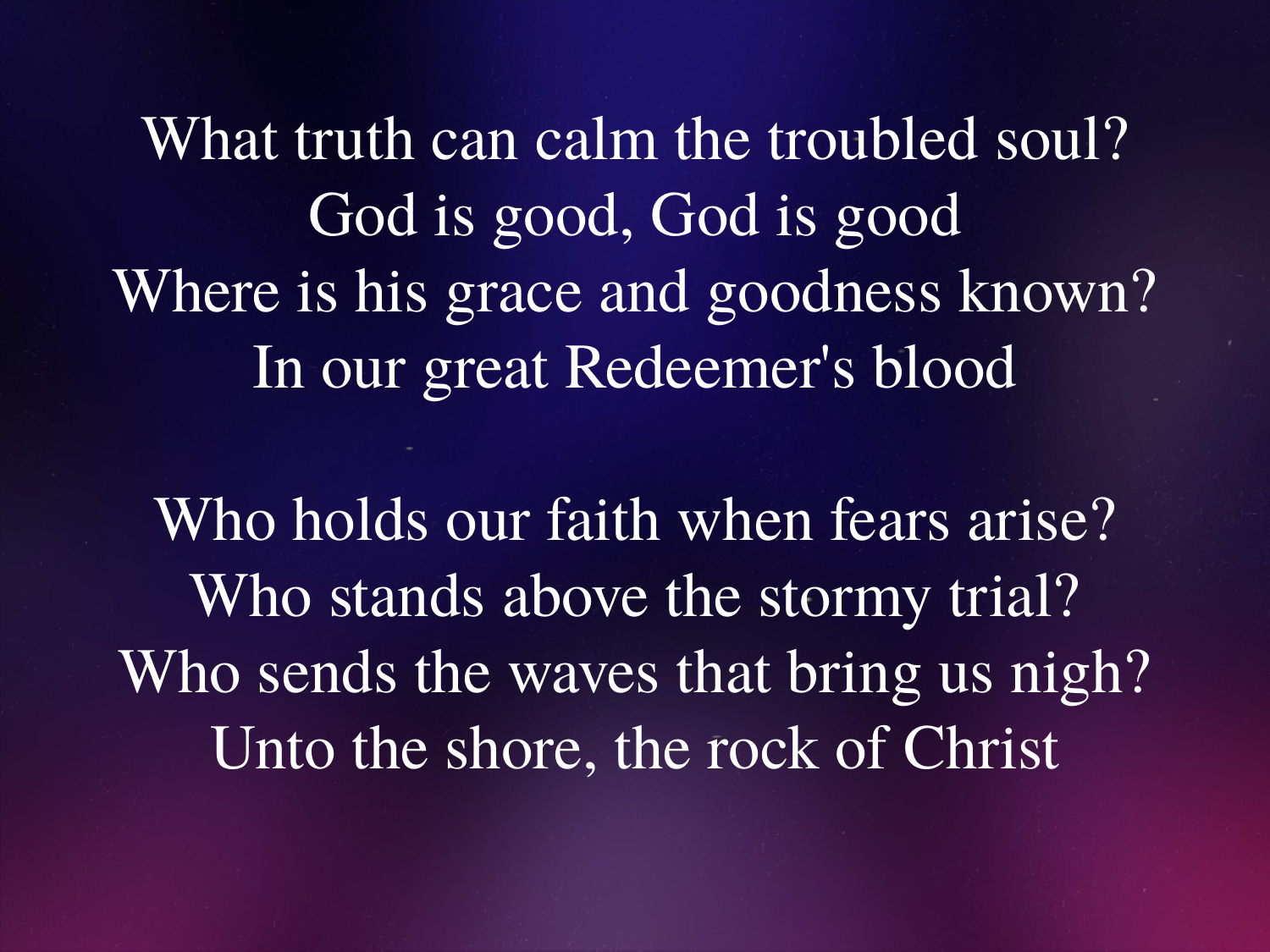

# What truth can calm the troubled soul? God is good, God is good Where is his grace and goodness known? In our great Redeemer's blood Who holds our faith when fears arise? Who stands above the stormy trial? Who sends the waves that bring us nigh? Unto the shore, the rock of Christ